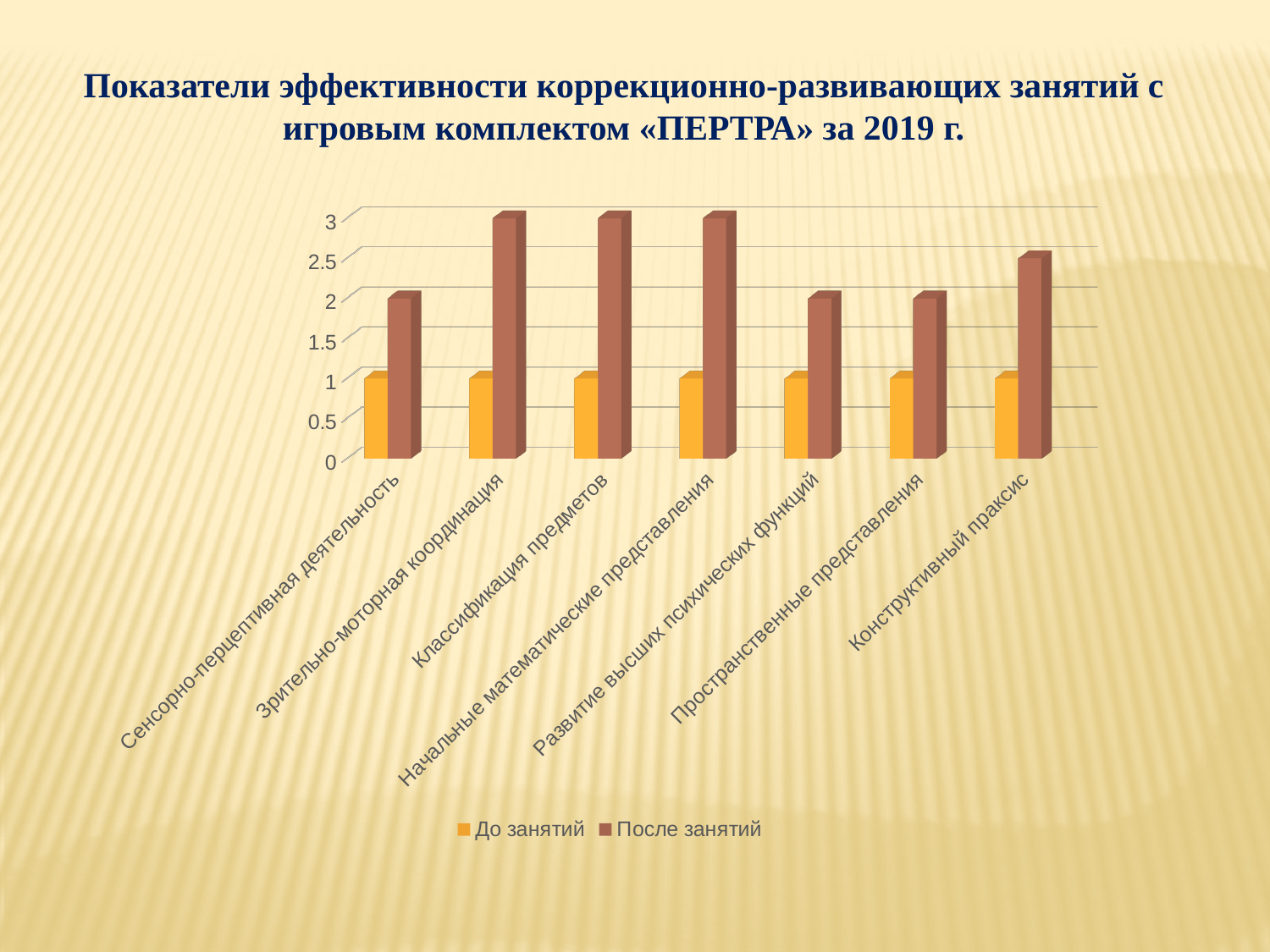

Показатели эффективности коррекционно-развивающих занятий с игровым комплектом «ПЕРТРА» за 2019 г.

[unsupported chart]